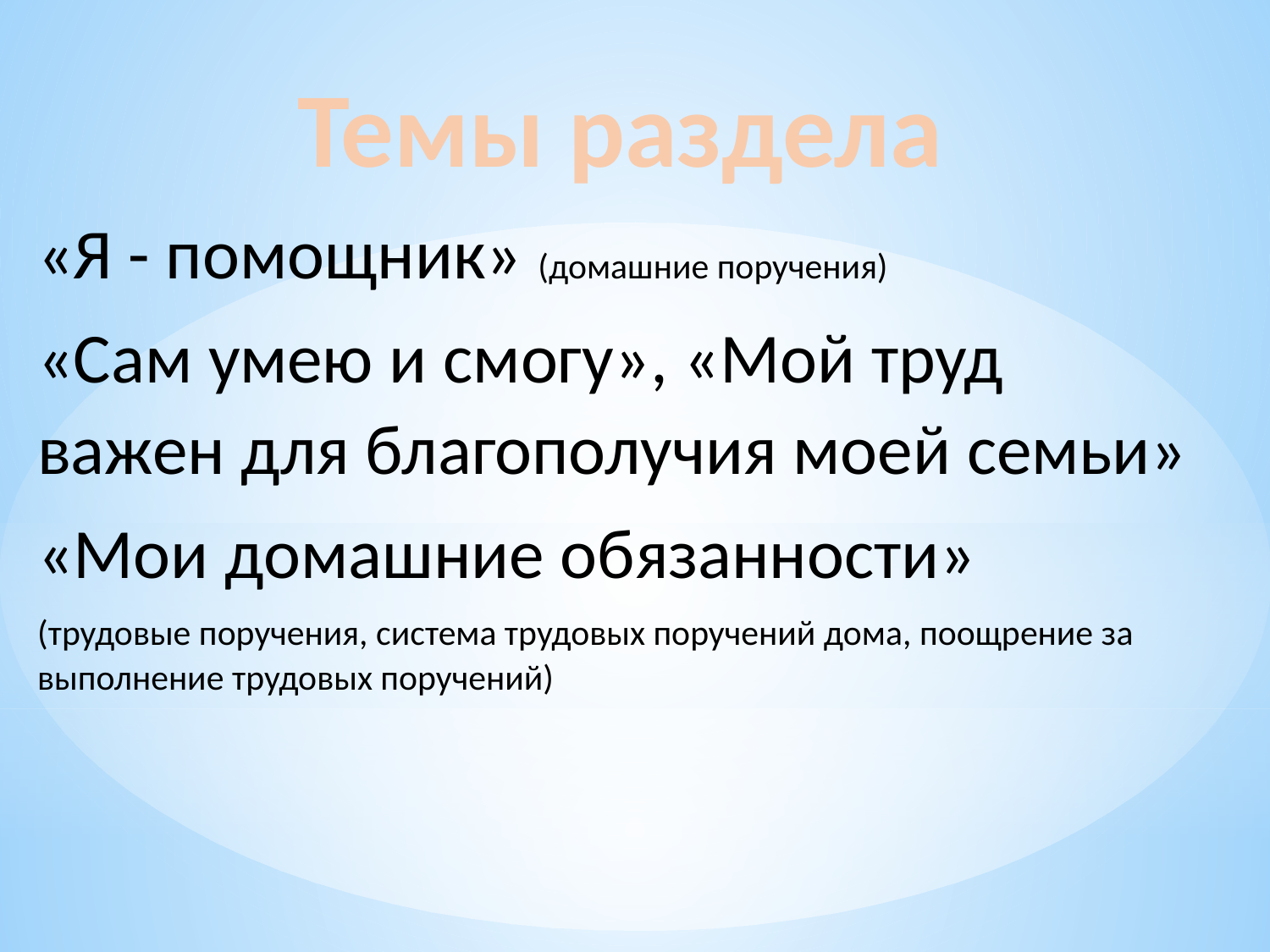

Темы раздела
«Я - помощник» (домашние поручения)
«Сам умею и смогу», «Мой труд важен для благополучия моей семьи»
«Мои домашние обязанности»
(трудовые поручения, система трудовых поручений дома, поощрение за выполнение трудовых поручений)